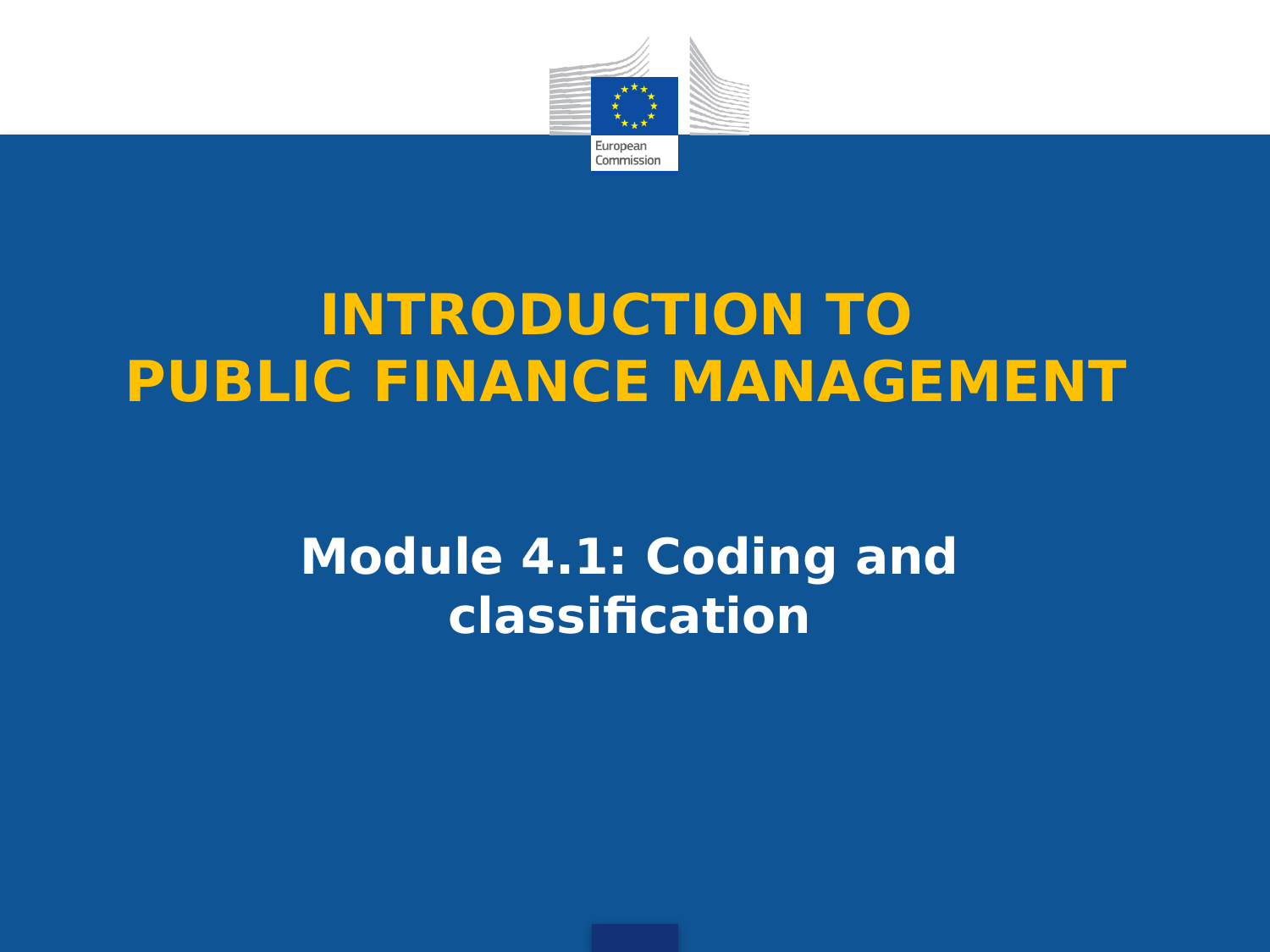

# INTRODUCTION TO PUBLIC FINANCE MANAGEMENT
Module 4.1: Coding and classification